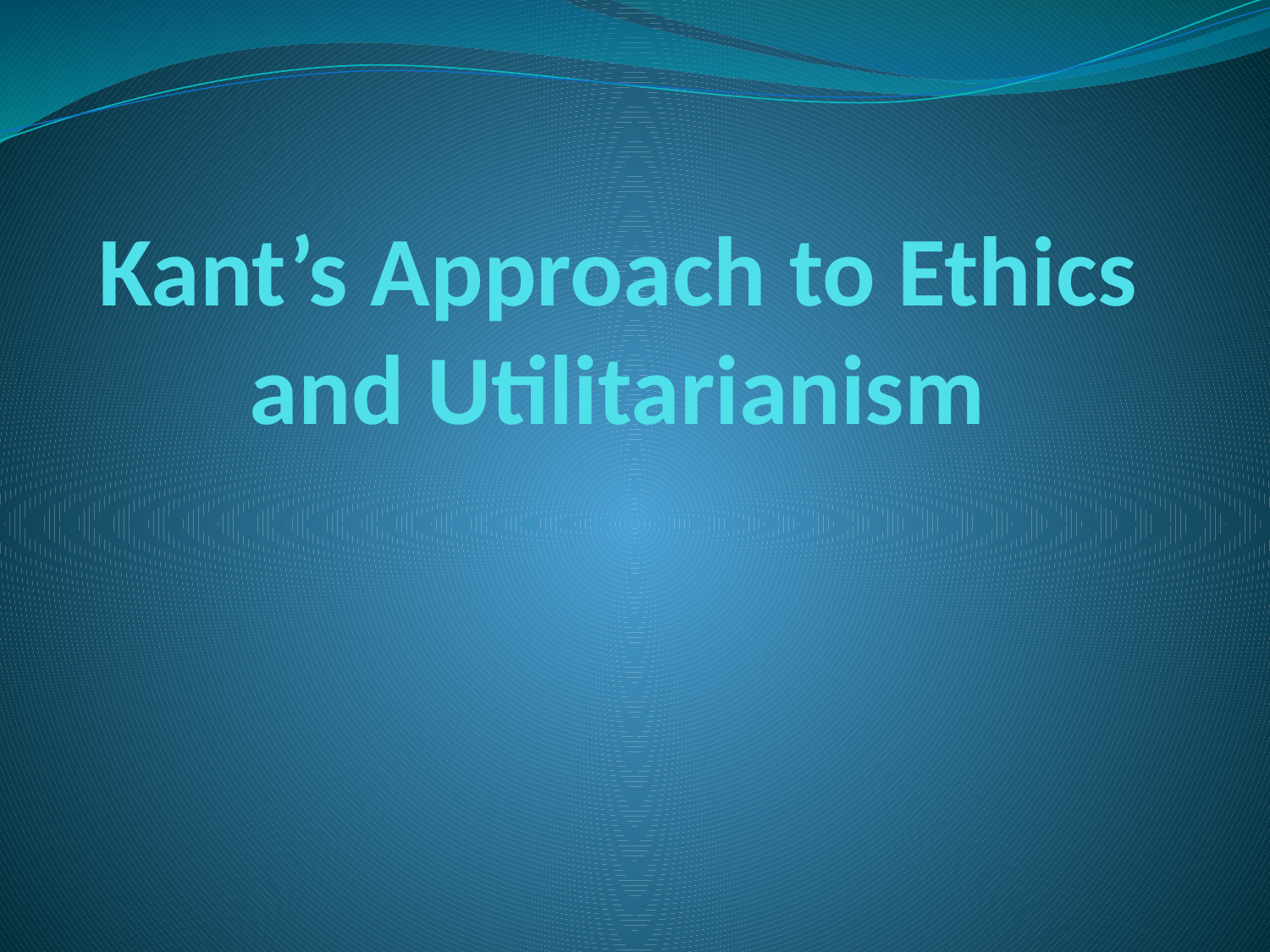

# Kant’s Approach to Ethics and Utilitarianism